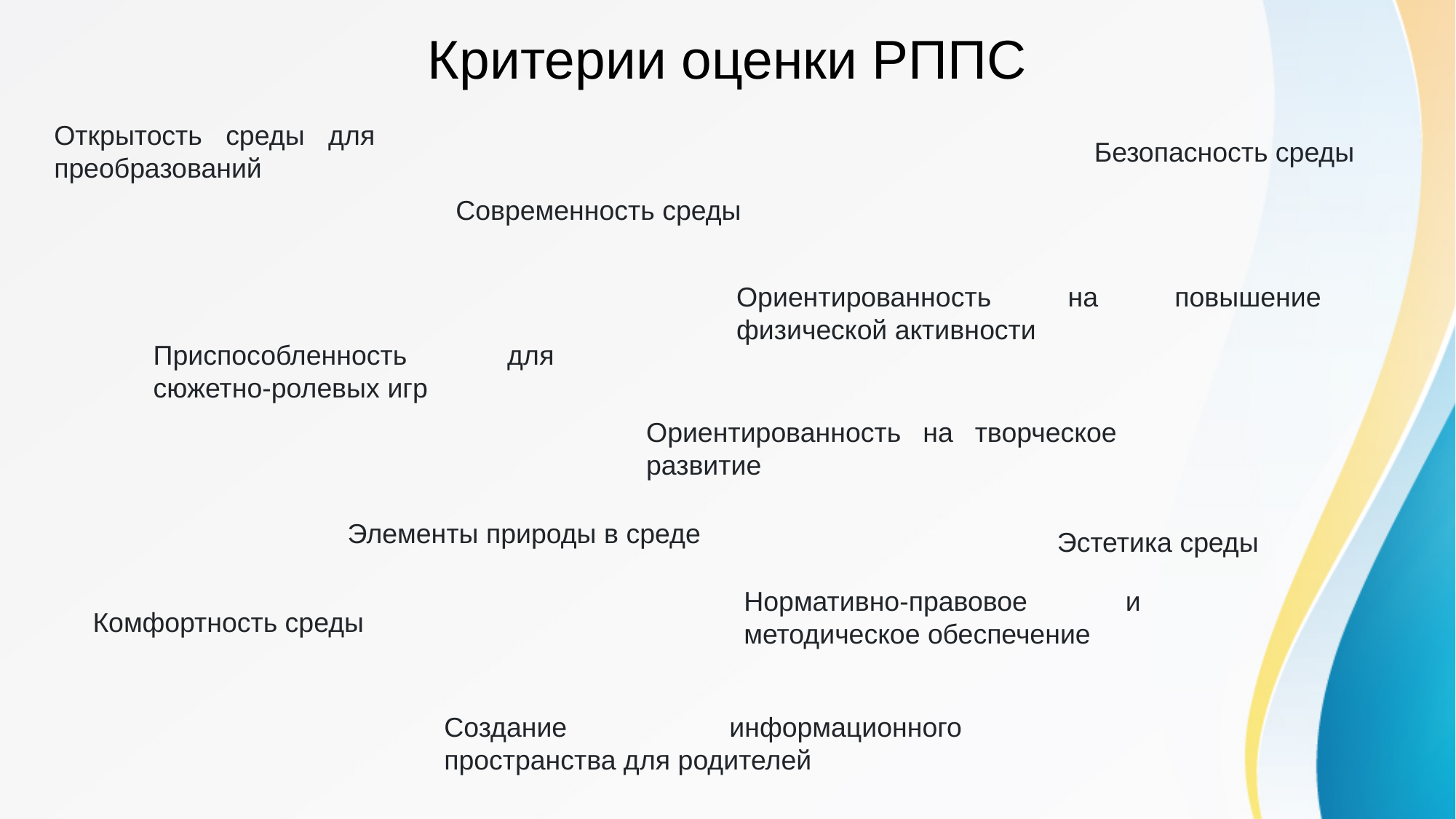

# Критерии оценки РППС
Открытость среды для преобразований
Безопасность среды
Современность среды
Ориентированность на повышение физической активности
Приспособленность для сюжетно-ролевых игр
Ориентированность на творческое развитие
Элементы природы в среде
Эстетика среды
Нормативно-правовое и методическое обеспечение
Комфортность среды
Создание информационного пространства для родителей